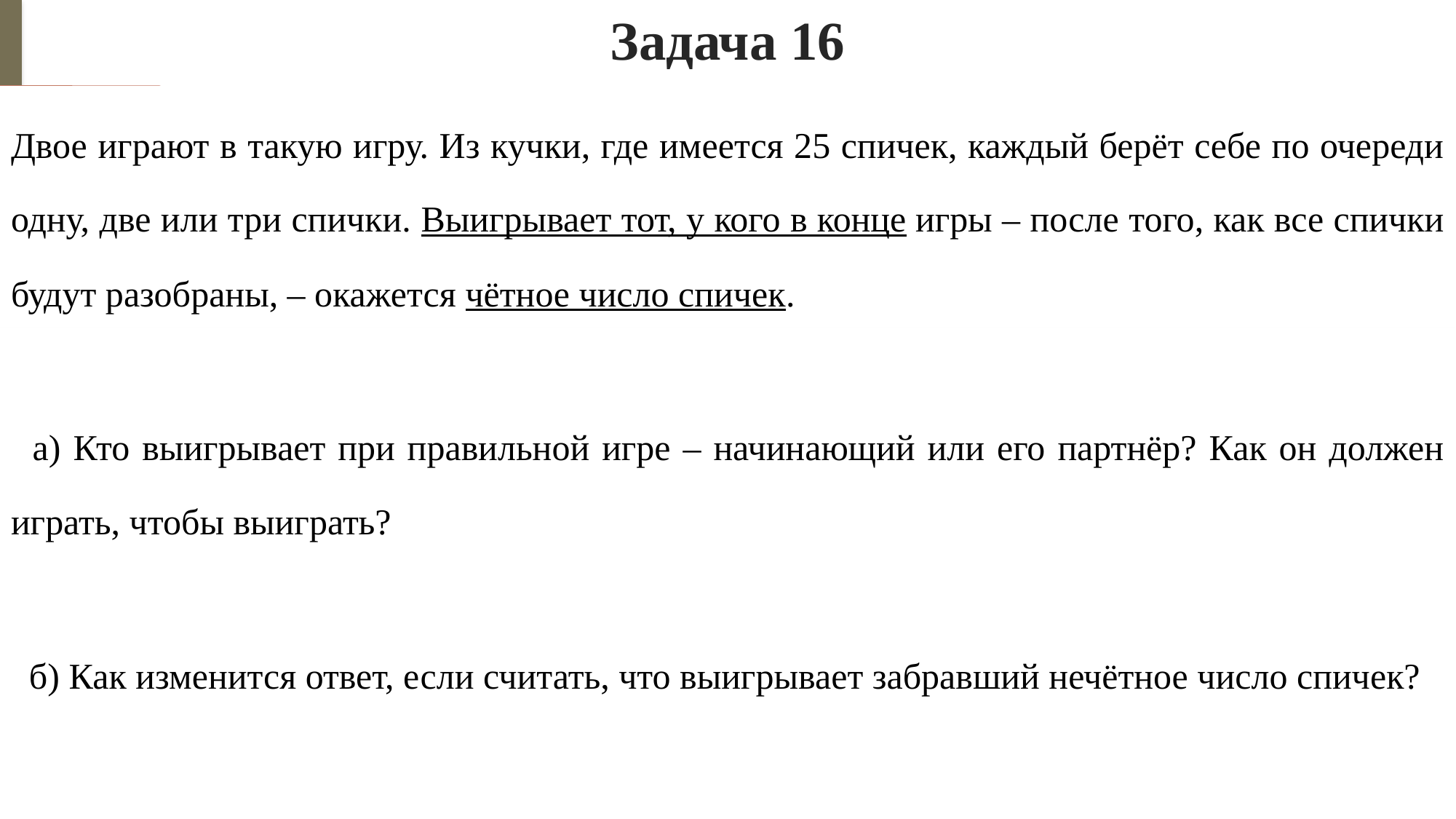

# Задача 16
Двое играют в такую игру. Из кучки, где имеется 25 спичек, каждый берёт себе по очереди одну, две или три спички. Выигрывает тот, у кого в конце игры – после того, как все спички будут разобраны, – окажется чётное число спичек.
  а) Кто выигрывает при правильной игре – начинающий или его партнёр? Как он должен играть, чтобы выиграть?
 
  б) Как изменится ответ, если считать, что выигрывает забравший нечётное число спичек?